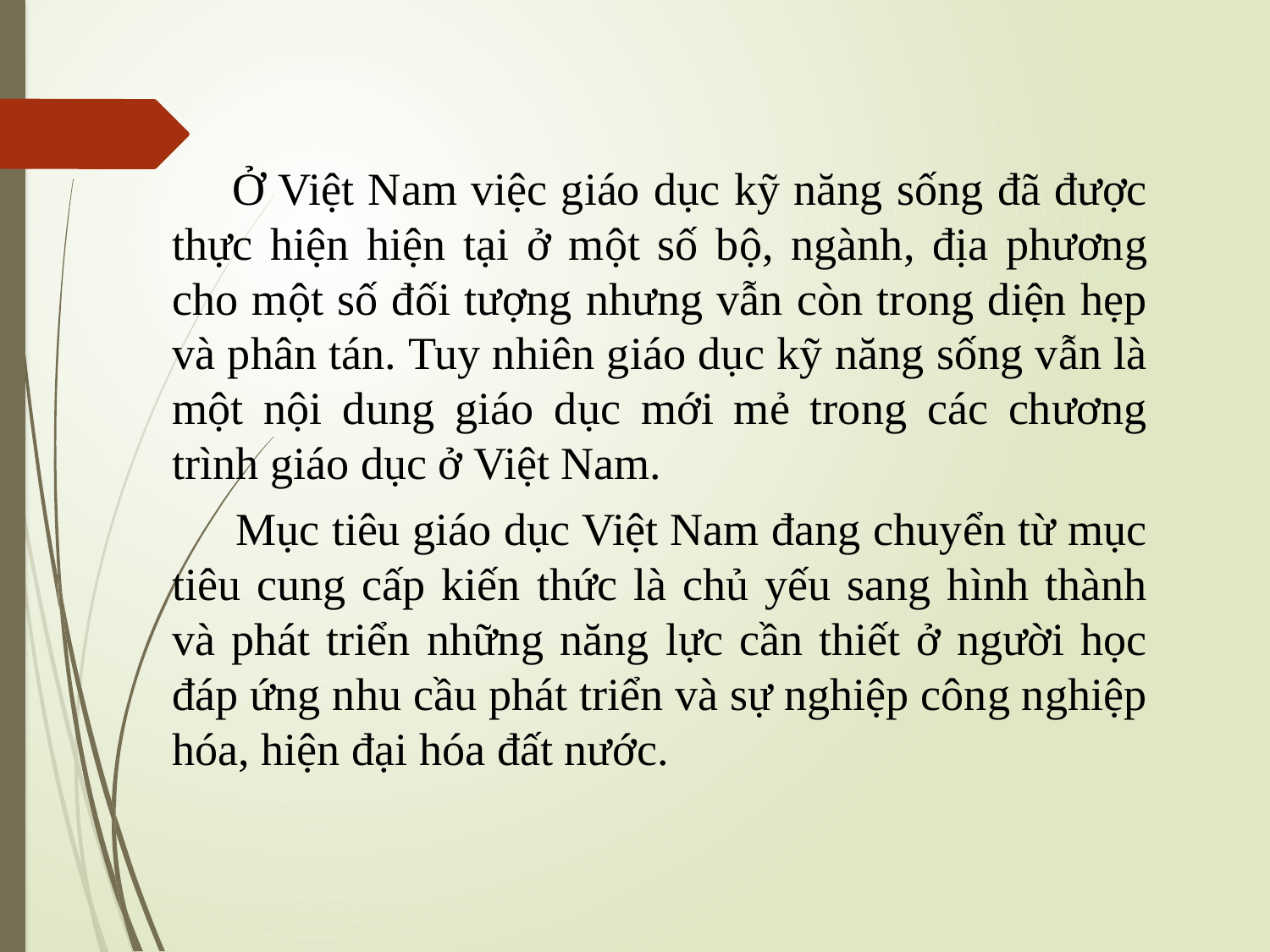

Ở Việt Nam việc giáo dục kỹ năng sống đã được thực hiện hiện tại ở một số bộ, ngành, địa phương cho một số đối tượng nhưng vẫn còn trong diện hẹp và phân tán. Tuy nhiên giáo dục kỹ năng sống vẫn là một nội dung giáo dục mới mẻ trong các chương trình giáo dục ở Việt Nam.
Mục tiêu giáo dục Việt Nam đang chuyển từ mục tiêu cung cấp kiến thức là chủ yếu sang hình thành và phát triển những năng lực cần thiết ở người học đáp ứng nhu cầu phát triển và sự nghiệp công nghiệp hóa, hiện đại hóa đất nước.